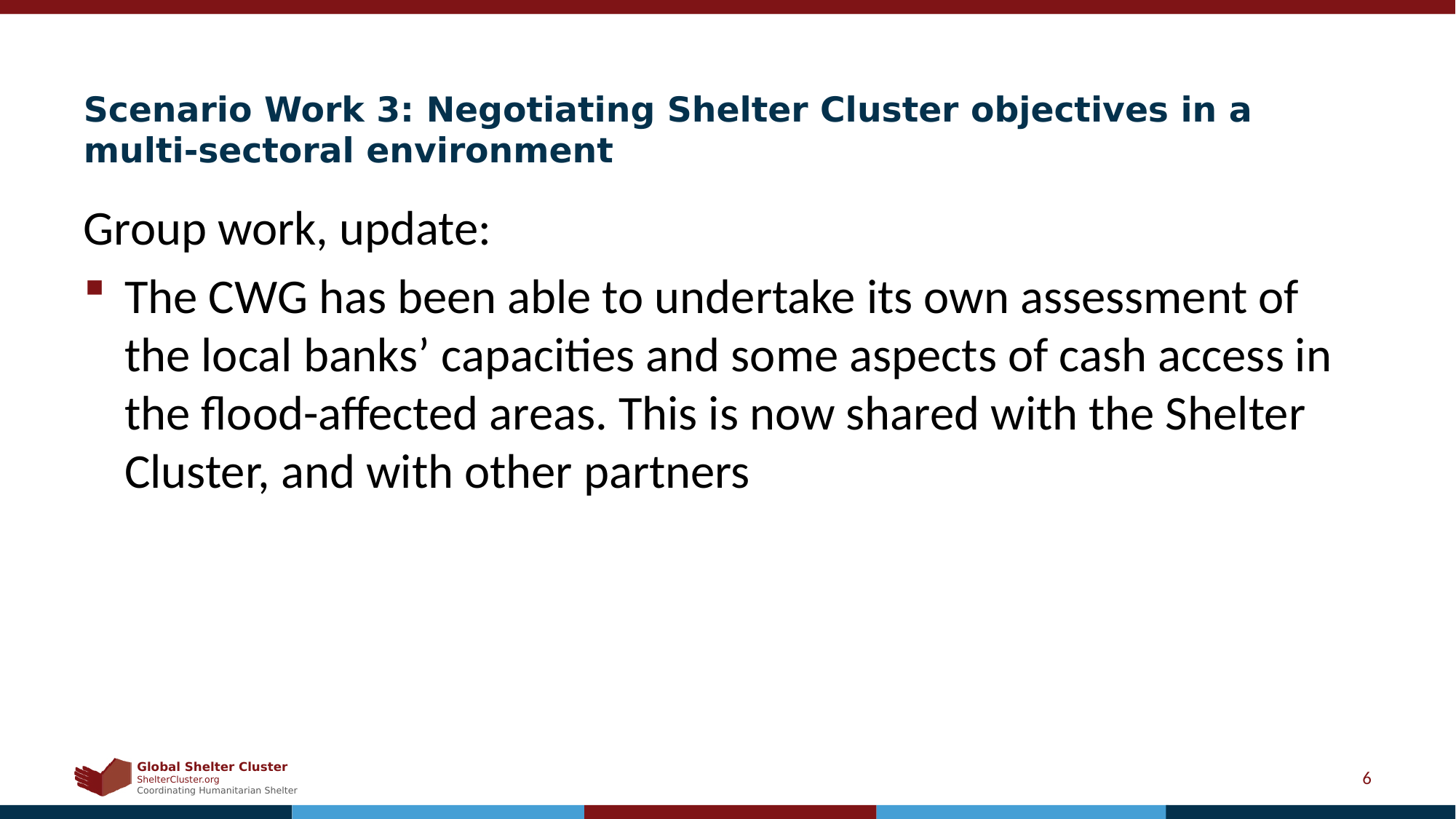

# Scenario Work 3: Negotiating Shelter Cluster objectives in a multi-sectoral environment
Group work, update:
The CWG has been able to undertake its own assessment of the local banks’ capacities and some aspects of cash access in the flood-affected areas. This is now shared with the Shelter Cluster, and with other partners
6